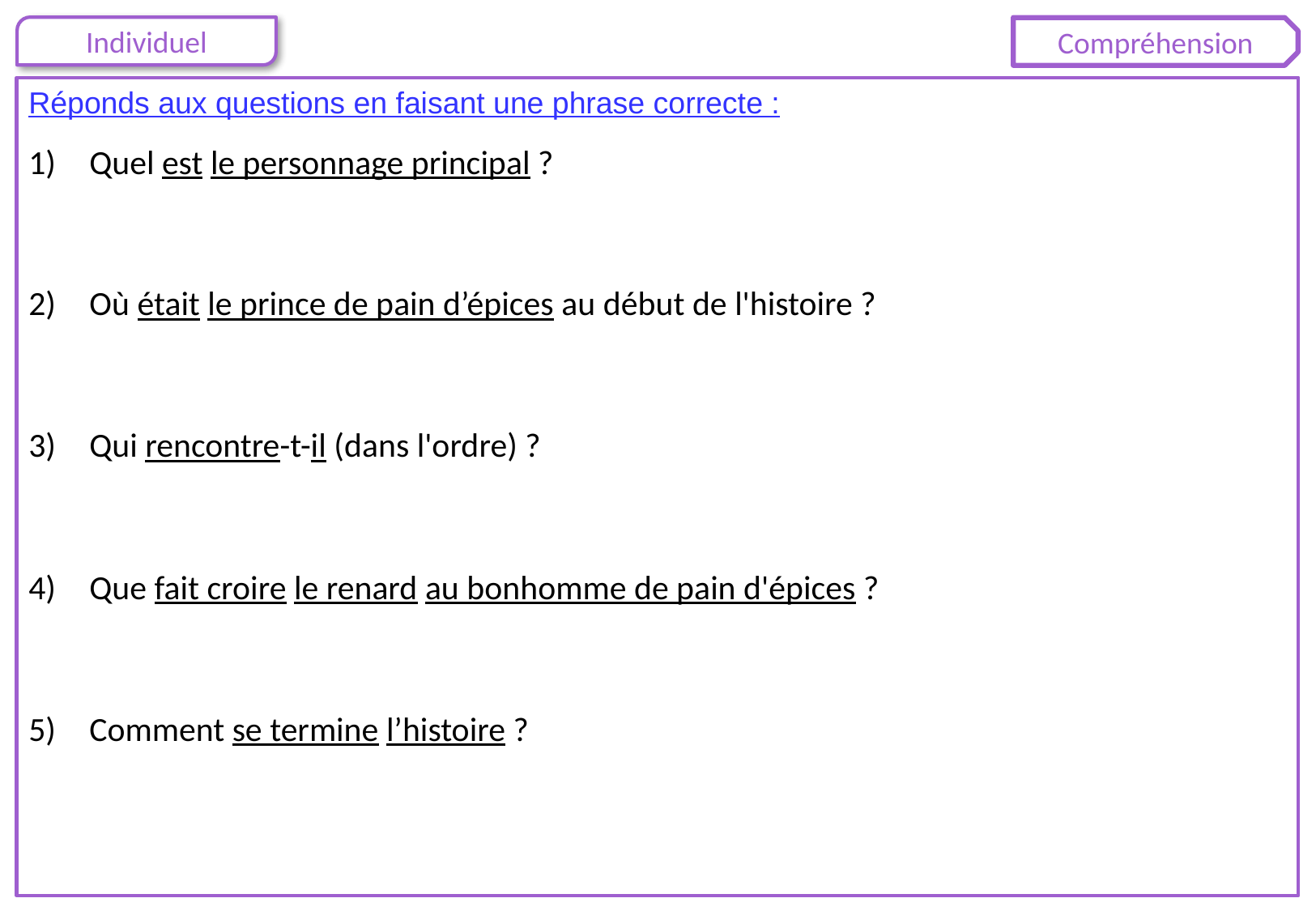

Compréhension
Réponds aux questions en faisant une phrase correcte :
Quel est le personnage principal ?
Où était le prince de pain d’épices au début de l'histoire ?
Qui rencontre-t-il (dans l'ordre) ?
Que fait croire le renard au bonhomme de pain d'épices ?
Comment se termine l’histoire ?